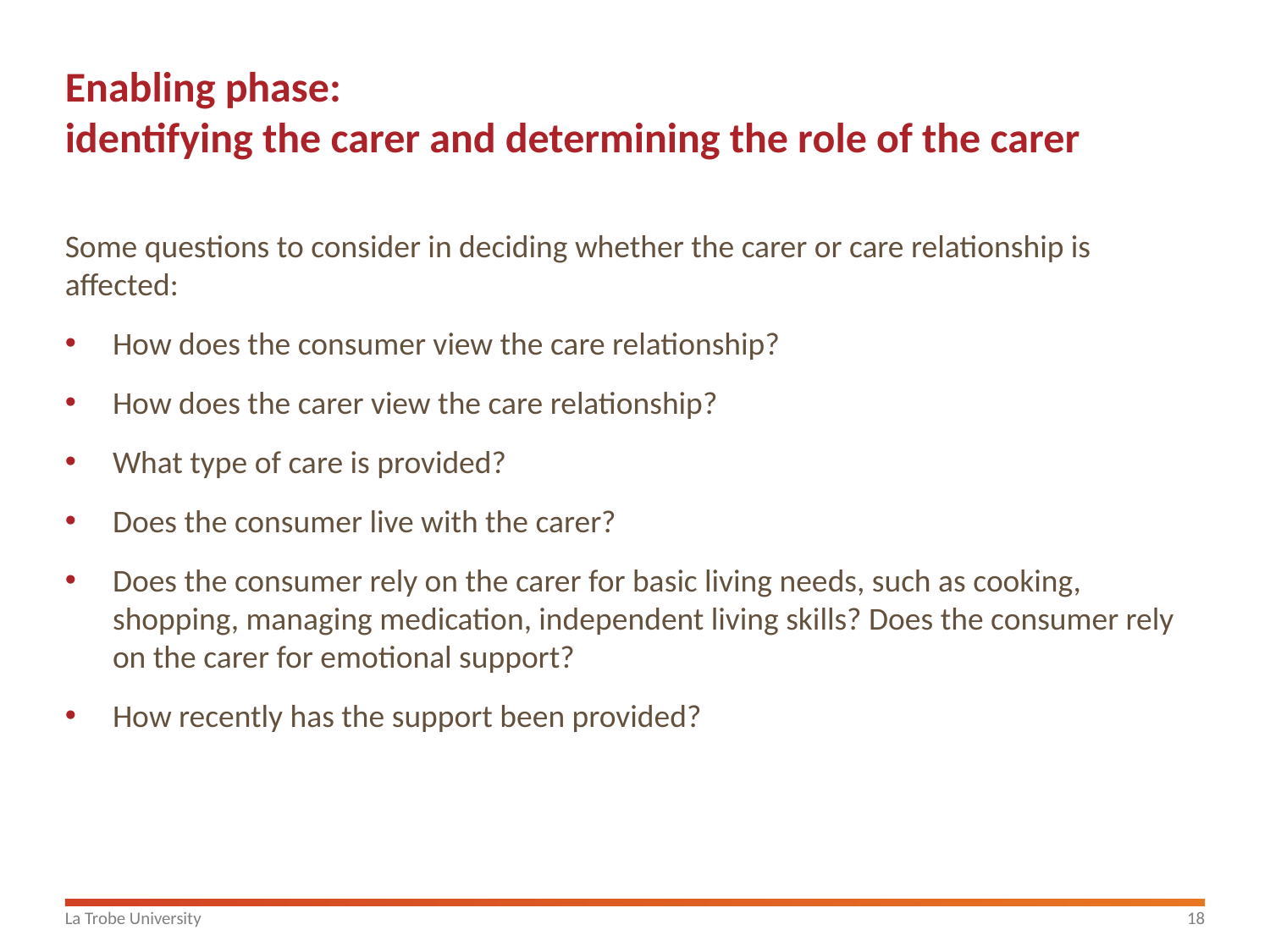

# Enabling phase: identifying the carer and determining the role of the carer
Some questions to consider in deciding whether the carer or care relationship is affected:
How does the consumer view the care relationship?
How does the carer view the care relationship?
What type of care is provided?
Does the consumer live with the carer?
Does the consumer rely on the carer for basic living needs, such as cooking, shopping, managing medication, independent living skills? Does the consumer rely on the carer for emotional support?
How recently has the support been provided?